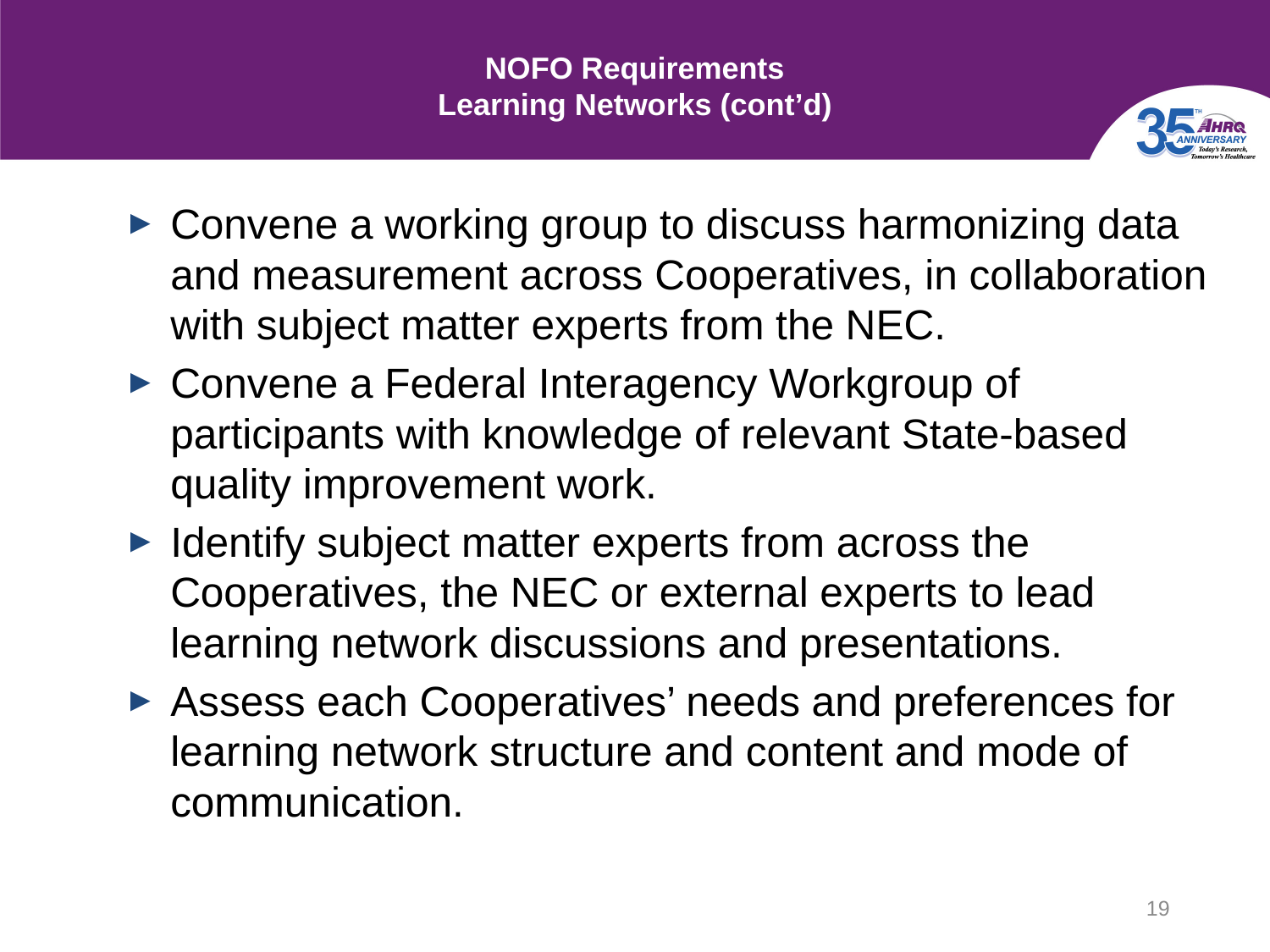

# NOFO Requirements Learning Networks (cont’d)
Convene a working group to discuss harmonizing data and measurement across Cooperatives, in collaboration with subject matter experts from the NEC.
Convene a Federal Interagency Workgroup of participants with knowledge of relevant State-based quality improvement work.
Identify subject matter experts from across the Cooperatives, the NEC or external experts to lead learning network discussions and presentations.
Assess each Cooperatives’ needs and preferences for learning network structure and content and mode of communication.

19